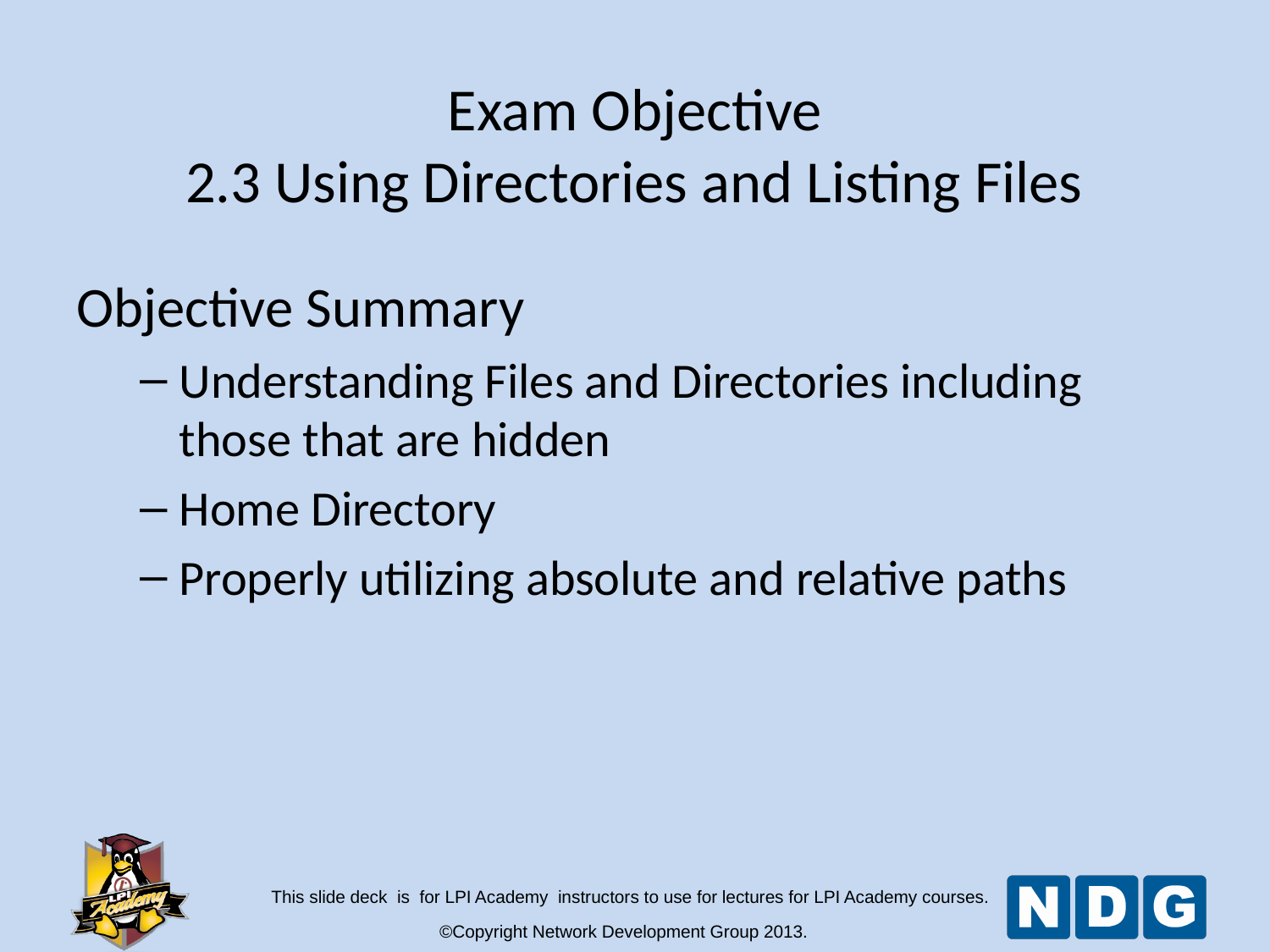

# Exam Objective 2.3 Using Directories and Listing Files
Objective Summary
Understanding Files and Directories including those that are hidden
Home Directory
Properly utilizing absolute and relative paths